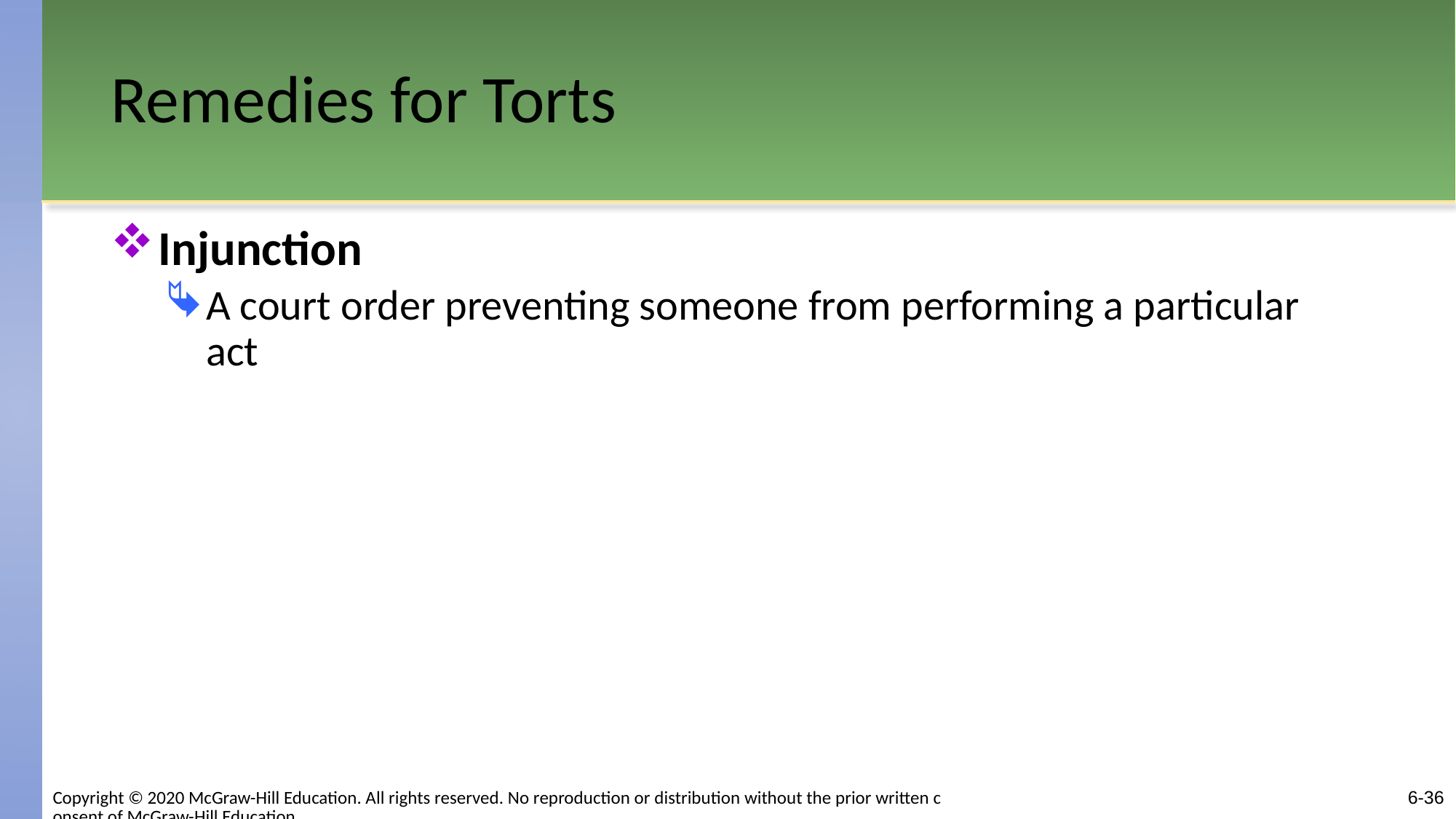

# Remedies for Torts
Injunction
A court order preventing someone from performing a particular act

6-36
Copyright © 2020 McGraw-Hill Education. All rights reserved. No reproduction or distribution without the prior written consent of McGraw-Hill Education.